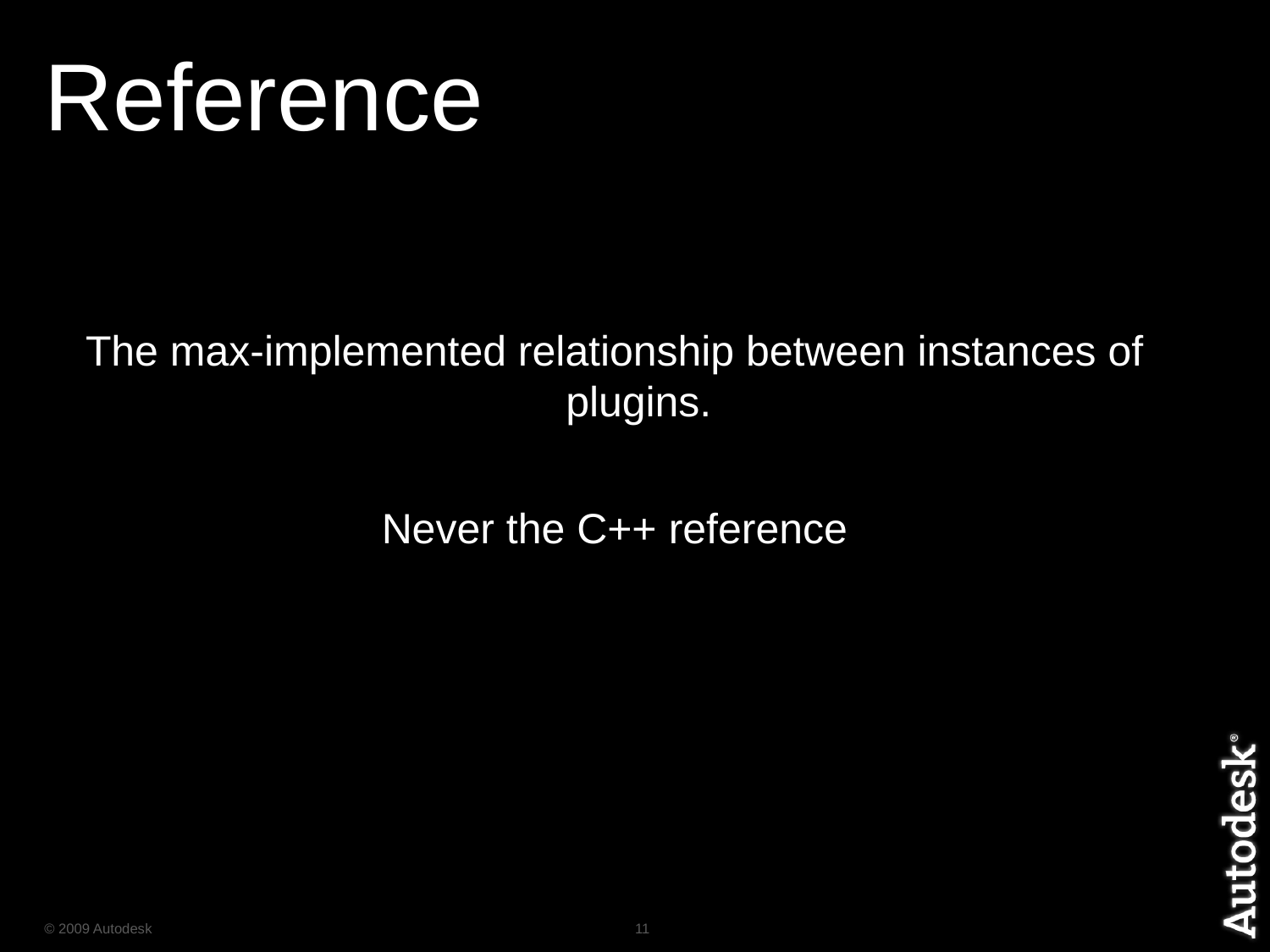

# Reference

The max-implemented relationship between instances of plugins.

Never the C++ reference